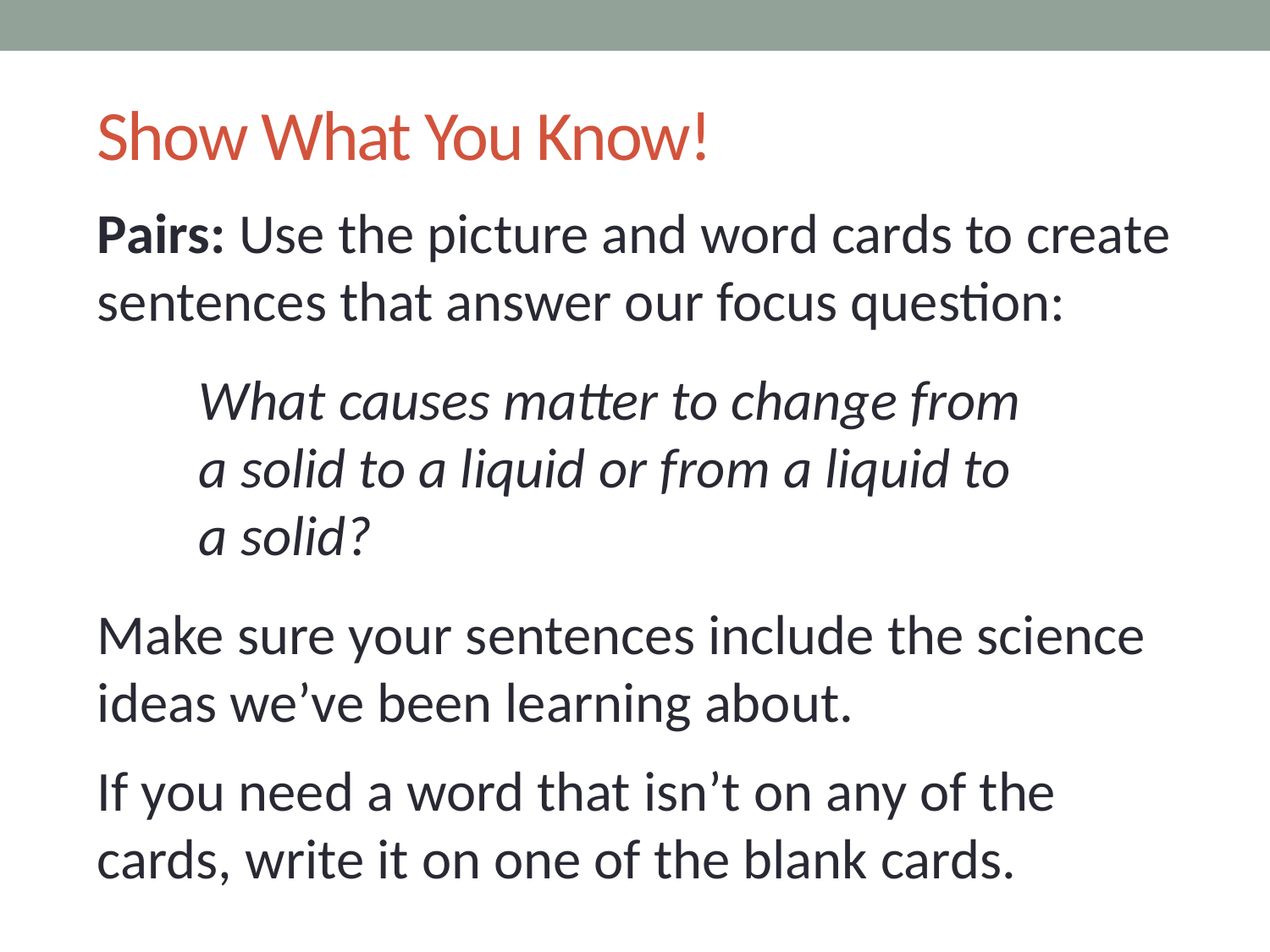

# Show What You Know!
Pairs: Use the picture and word cards to create sentences that answer our focus question:
What causes matter to change from
a solid to a liquid or from a liquid to
a solid?
Make sure your sentences include the science ideas we’ve been learning about.
If you need a word that isn’t on any of the cards, write it on one of the blank cards.